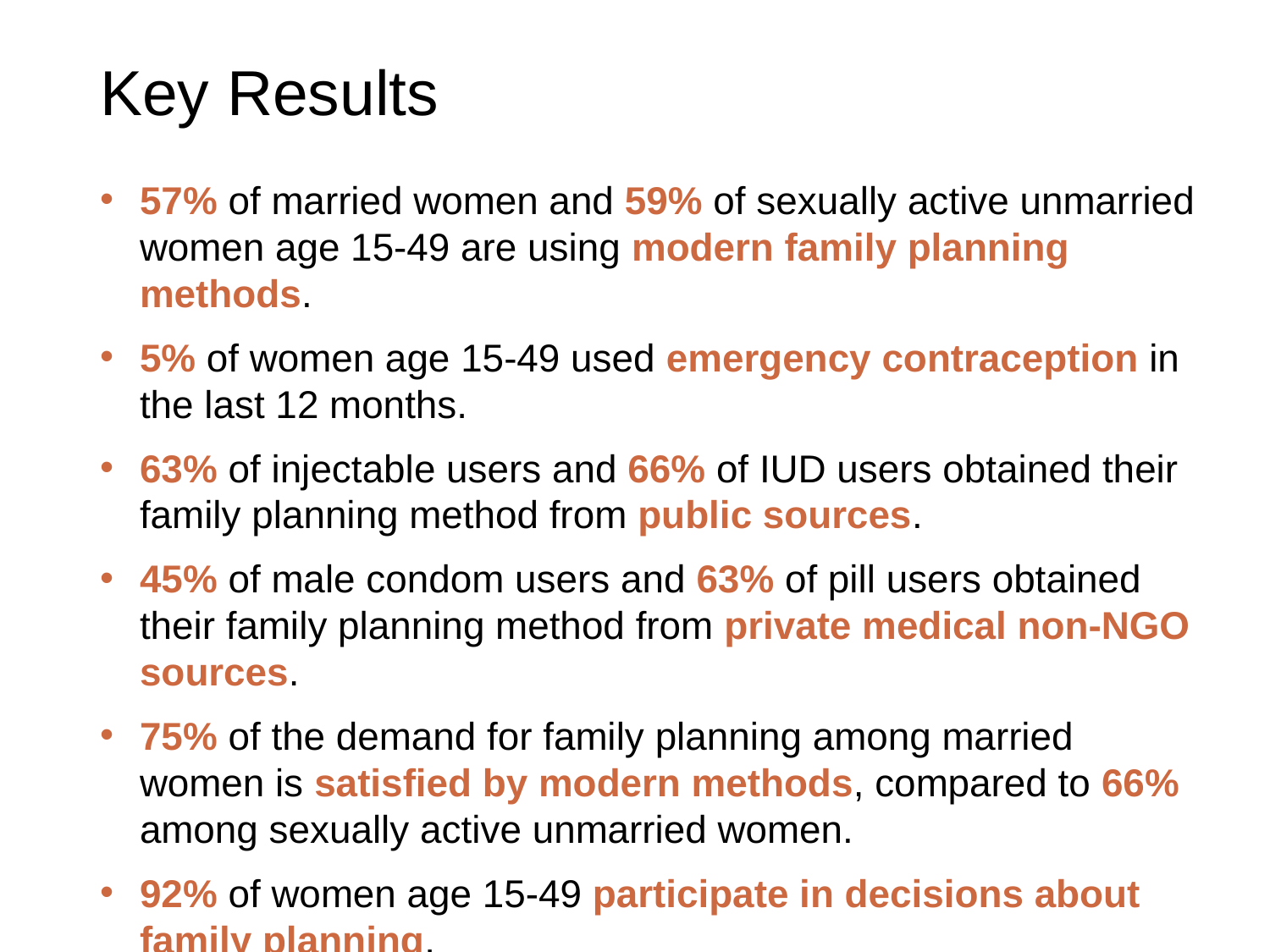

# Key Results
57% of married women and 59% of sexually active unmarried women age 15-49 are using modern family planning methods.
5% of women age 15-49 used emergency contraception in the last 12 months.
63% of injectable users and 66% of IUD users obtained their family planning method from public sources.
45% of male condom users and 63% of pill users obtained their family planning method from private medical non-NGO sources.
75% of the demand for family planning among married women is satisfied by modern methods, compared to 66% among sexually active unmarried women.
92% of women age 15-49 participate in decisions about family planning.